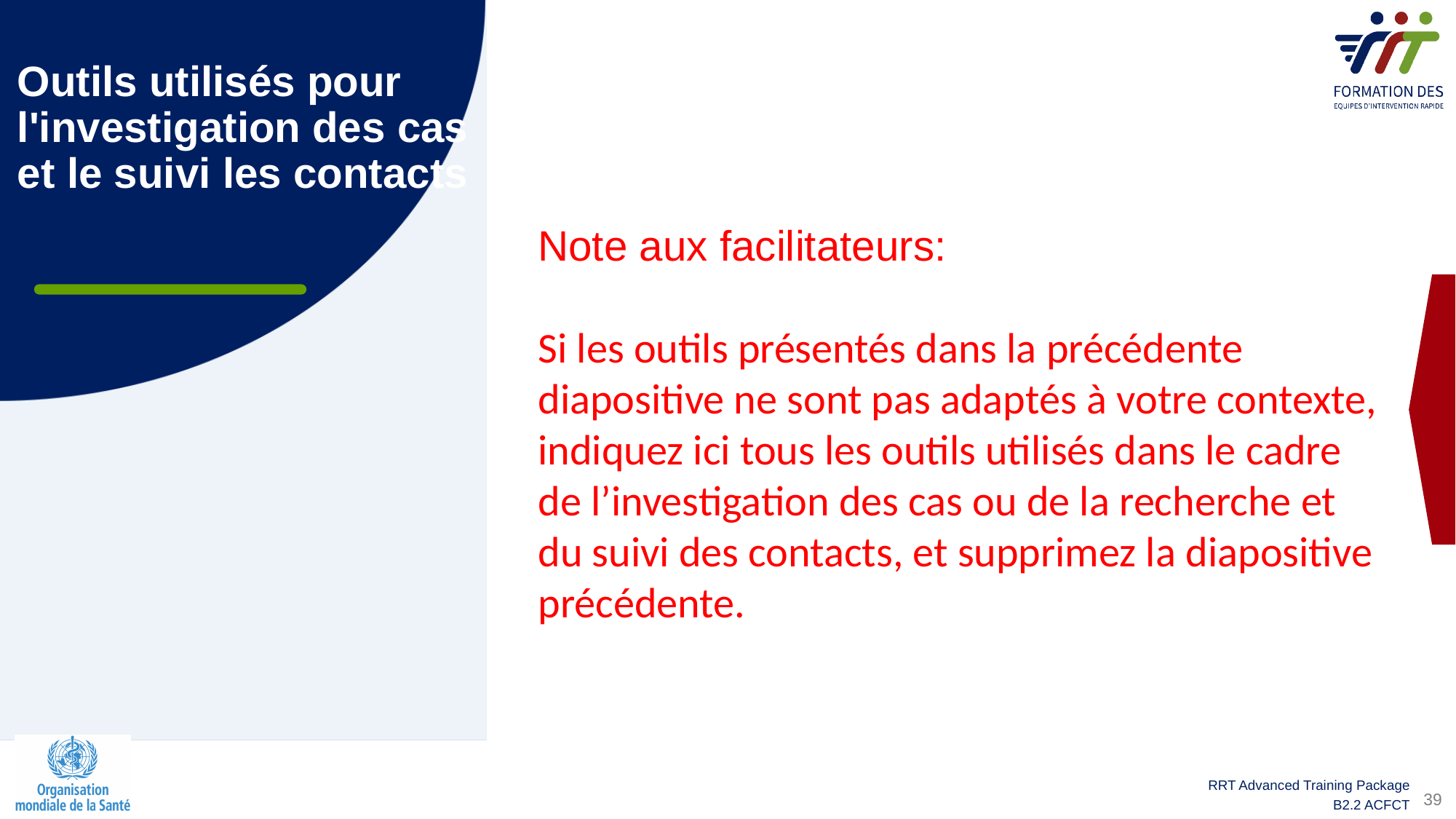

# Outils utilisés pour l'investigation des cas et le suivi les contacts

Note aux facilitateurs:

Si les outils présentés dans la précédente diapositive ne sont pas adaptés à votre contexte, indiquez ici tous les outils utilisés dans le cadre de l’investigation des cas ou de la recherche et du suivi des contacts, et supprimez la diapositive précédente.